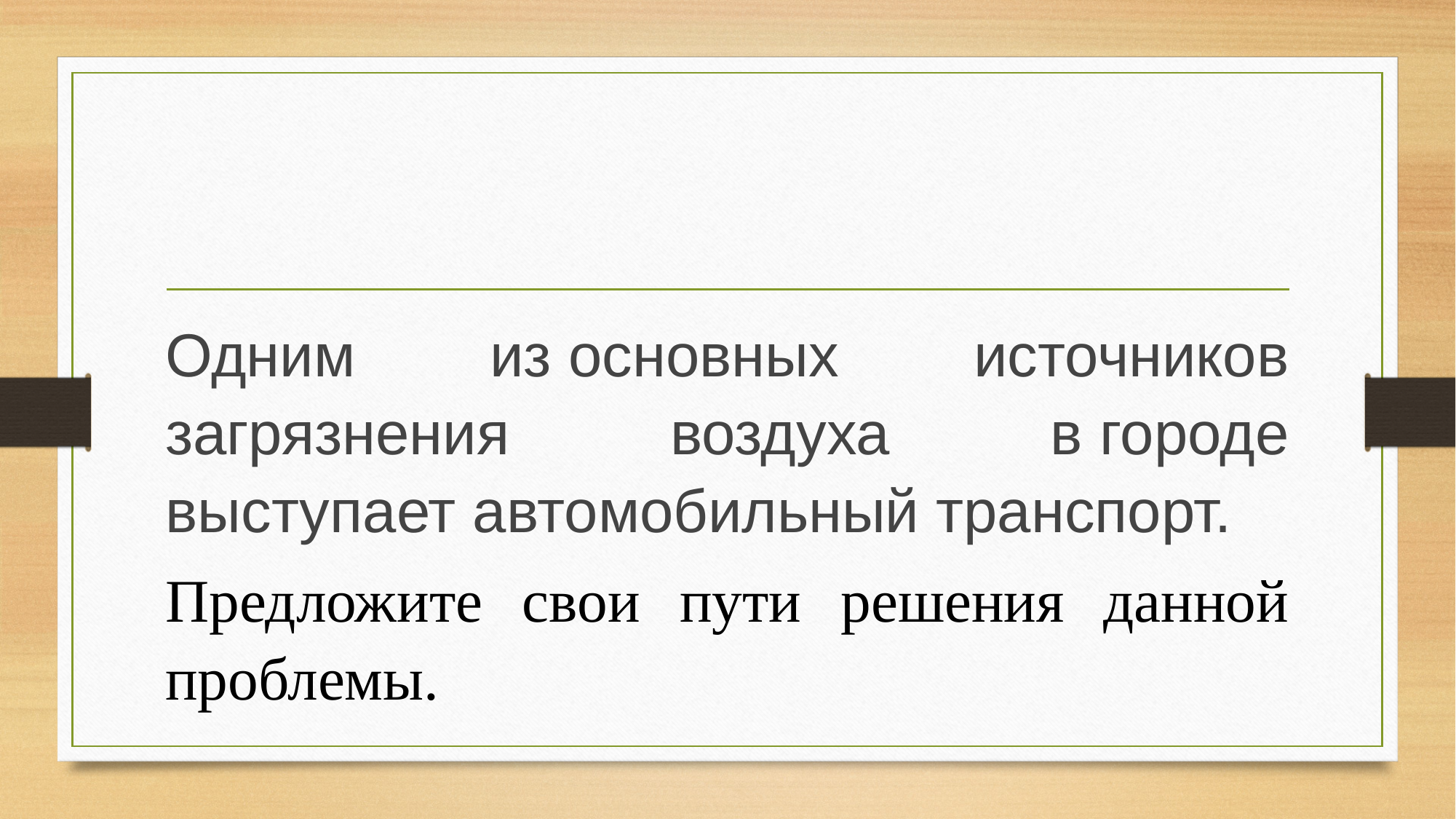

#
Одним из основных источников загрязнения воздуха в городе выступает автомобильный транспорт.
Предложите свои пути решения данной проблемы.